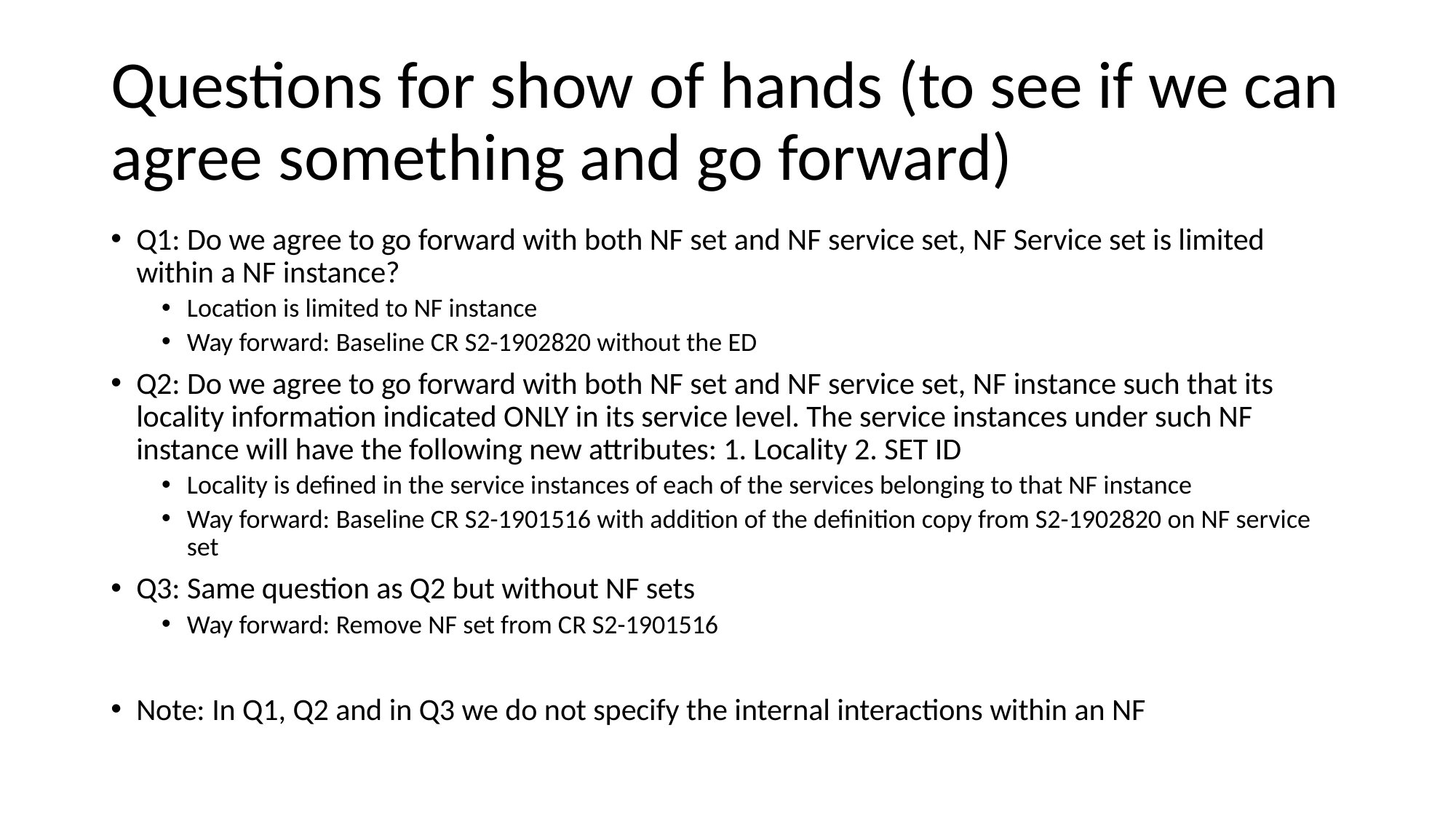

# Questions for show of hands (to see if we can agree something and go forward)
Q1: Do we agree to go forward with both NF set and NF service set, NF Service set is limited within a NF instance?
Location is limited to NF instance
Way forward: Baseline CR S2-1902820 without the ED
Q2: Do we agree to go forward with both NF set and NF service set, NF instance such that its locality information indicated ONLY in its service level. The service instances under such NF instance will have the following new attributes: 1. Locality 2. SET ID
Locality is defined in the service instances of each of the services belonging to that NF instance
Way forward: Baseline CR S2-1901516 with addition of the definition copy from S2-1902820 on NF service set
Q3: Same question as Q2 but without NF sets
Way forward: Remove NF set from CR S2-1901516

Note: In Q1, Q2 and in Q3 we do not specify the internal interactions within an NF